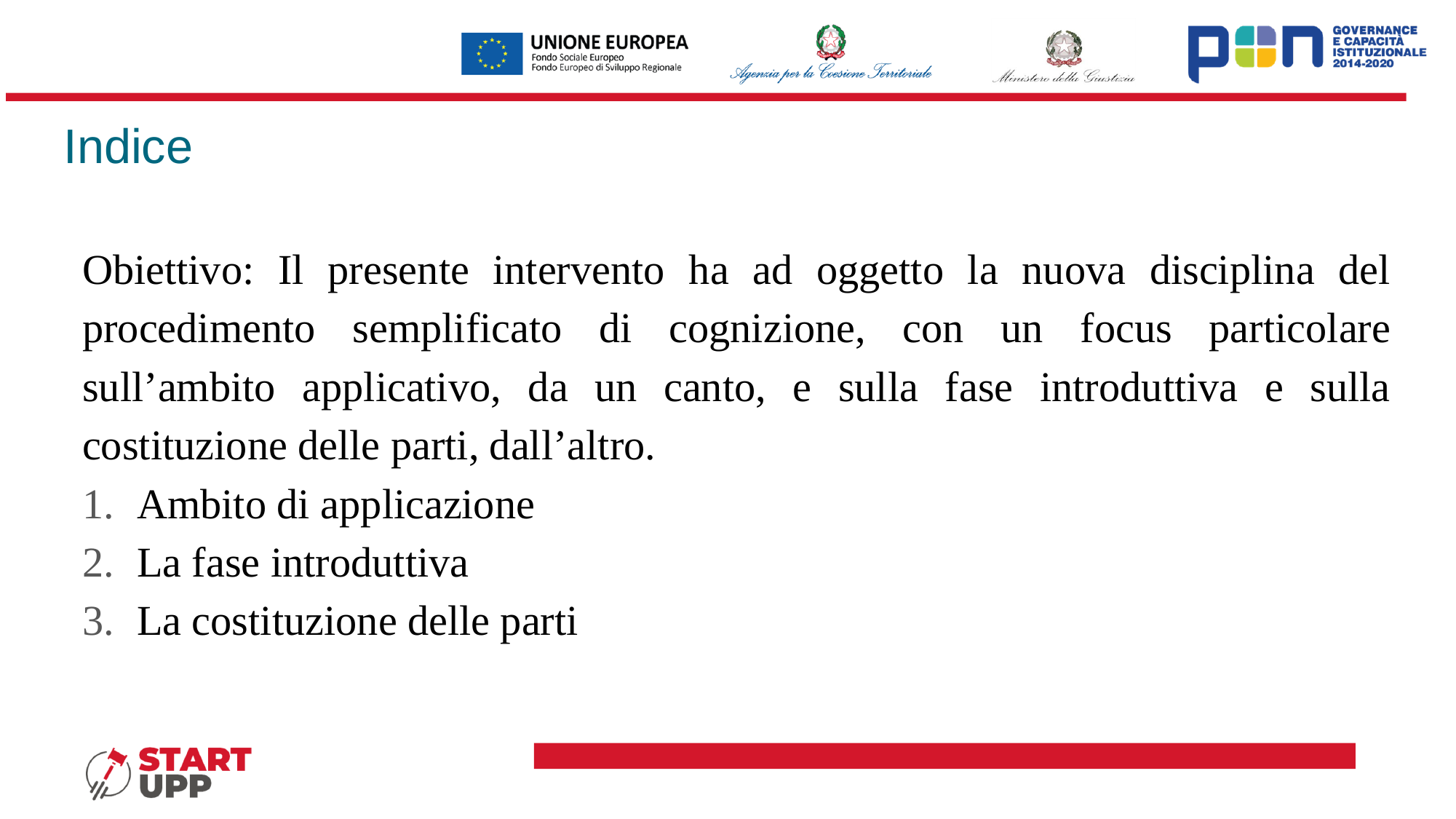

# Indice
Obiettivo: Il presente intervento ha ad oggetto la nuova disciplina del procedimento semplificato di cognizione, con un focus particolare sull’ambito applicativo, da un canto, e sulla fase introduttiva e sulla costituzione delle parti, dall’altro.
Ambito di applicazione
La fase introduttiva
La costituzione delle parti